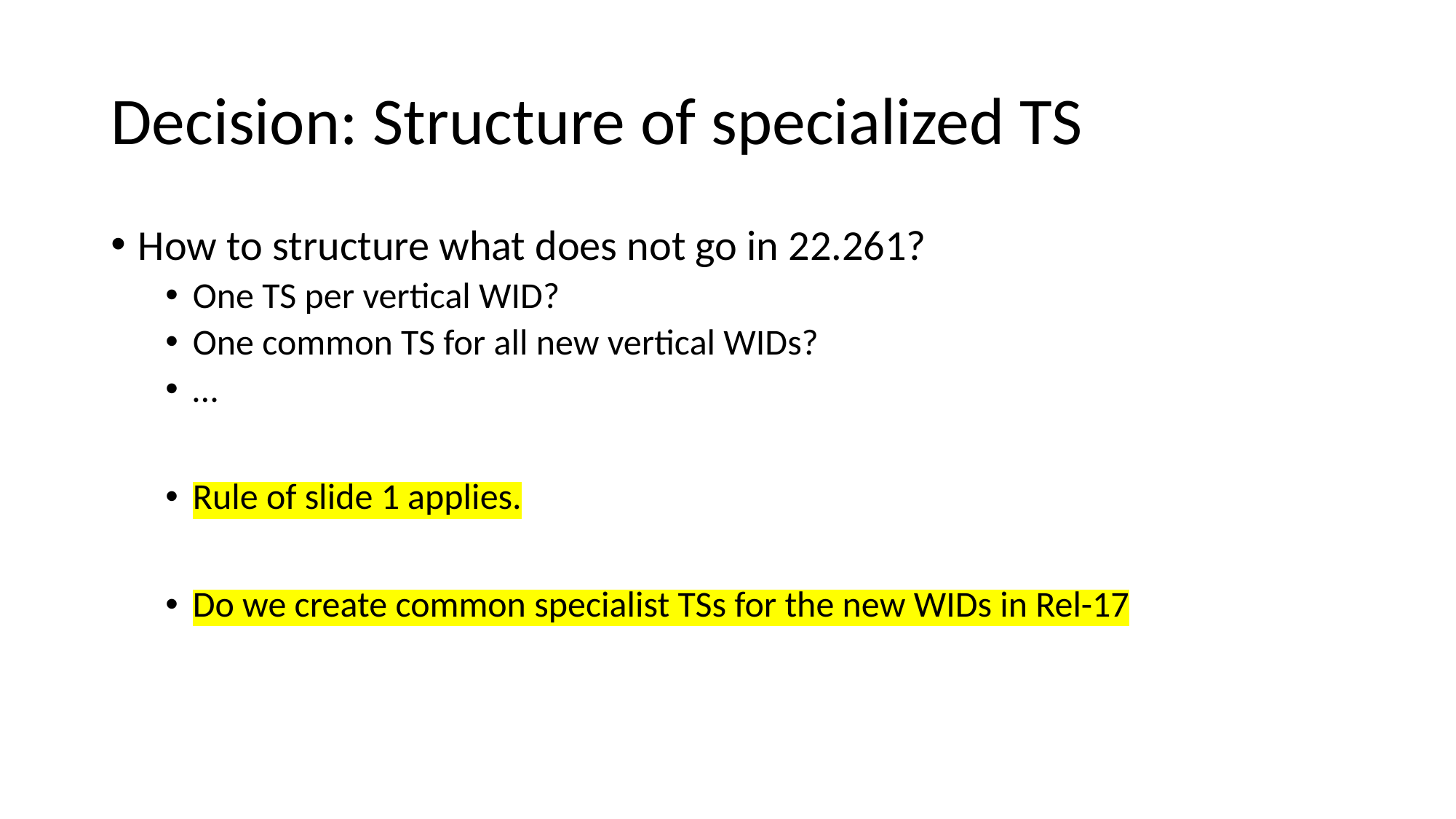

# Decision: Structure of specialized TS
How to structure what does not go in 22.261?
One TS per vertical WID?
One common TS for all new vertical WIDs?
…

Rule of slide 1 applies.

Do we create common specialist TSs for the new WIDs in Rel-17